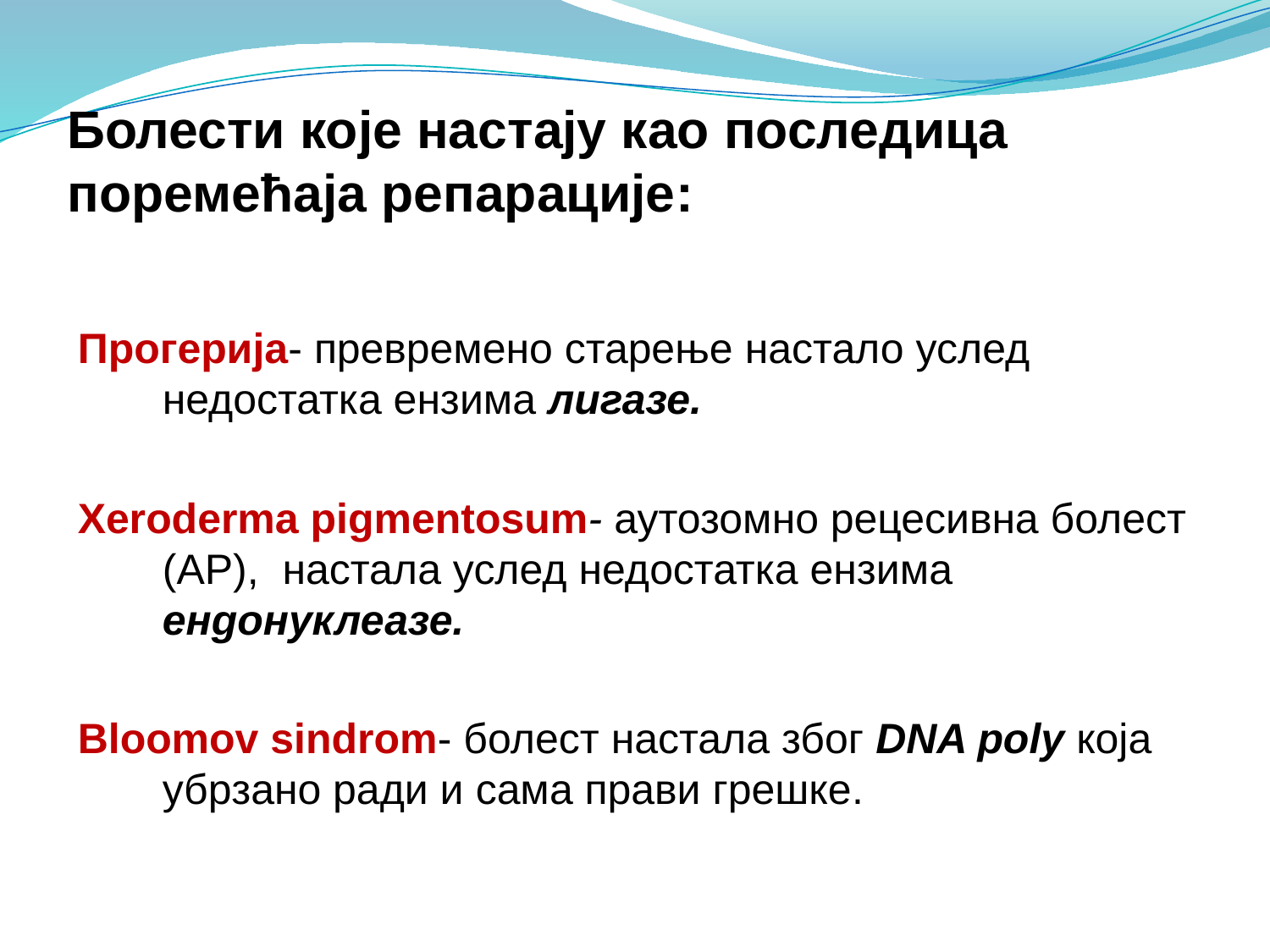

# Болести које настају као последица поремећаја репарације:

Прогерија- превремено старење настало услед недостатка ензима лигазе.

Xeroderma pigmentosum- аутозомно рецесивна болест (АР),  настала услед недостатка ензима ендонуклеазе.

Bloomov sindrom- болест настала због DNA poly која убрзано ради и сама прави грешке.